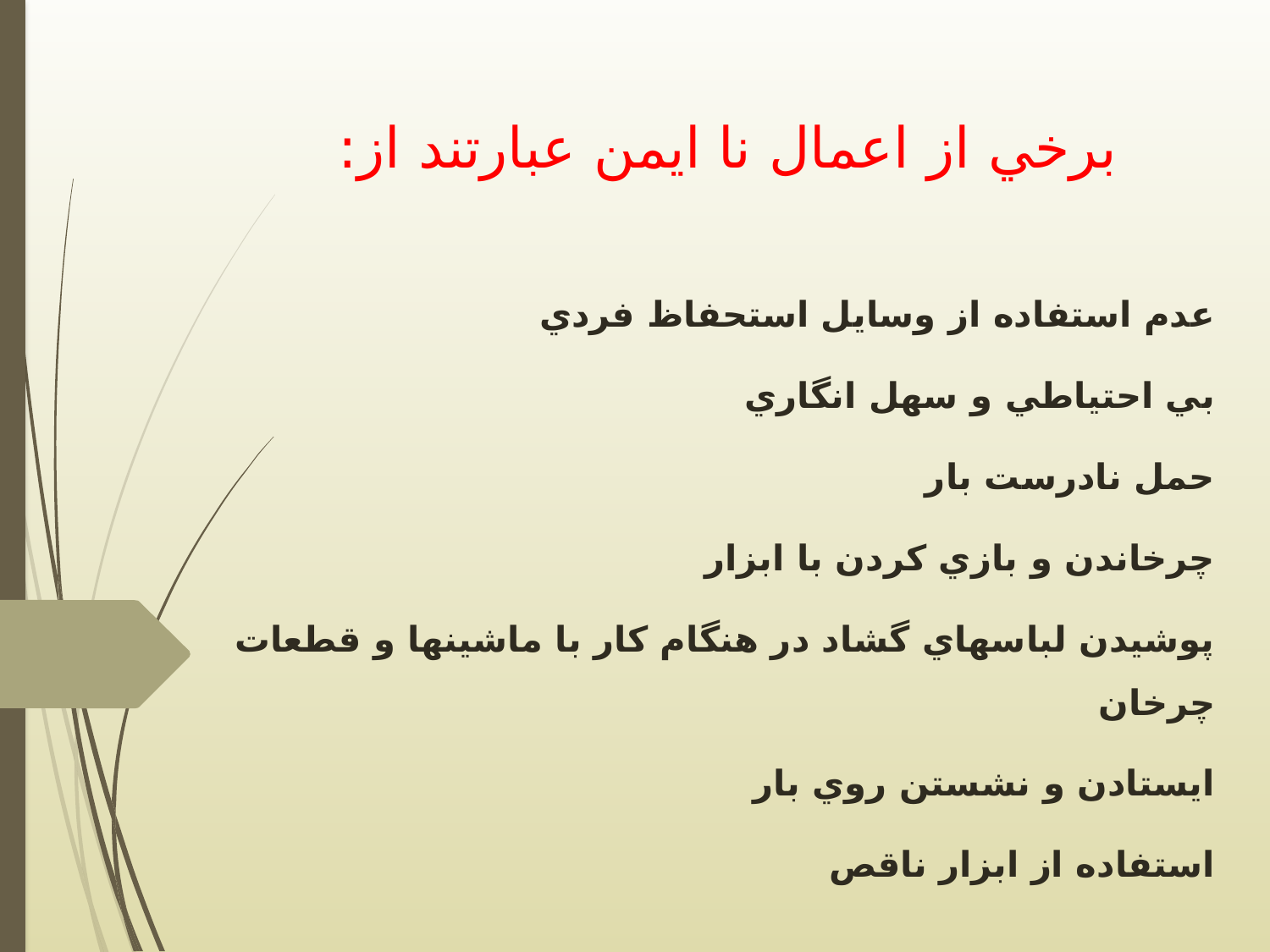

# برخي از اعمال نا ايمن عبارتند از:
عدم استفاده از وسايل استحفاظ فردي
بي احتياطي و سهل انگاري
حمل نادرست بار
چرخاندن و بازي كردن با ابزار
پوشيدن لباسهاي گشاد در هنگام كار با ماشينها و قطعات چرخان
ايستادن و نشستن روي بار
استفاده از ابزار ناقص